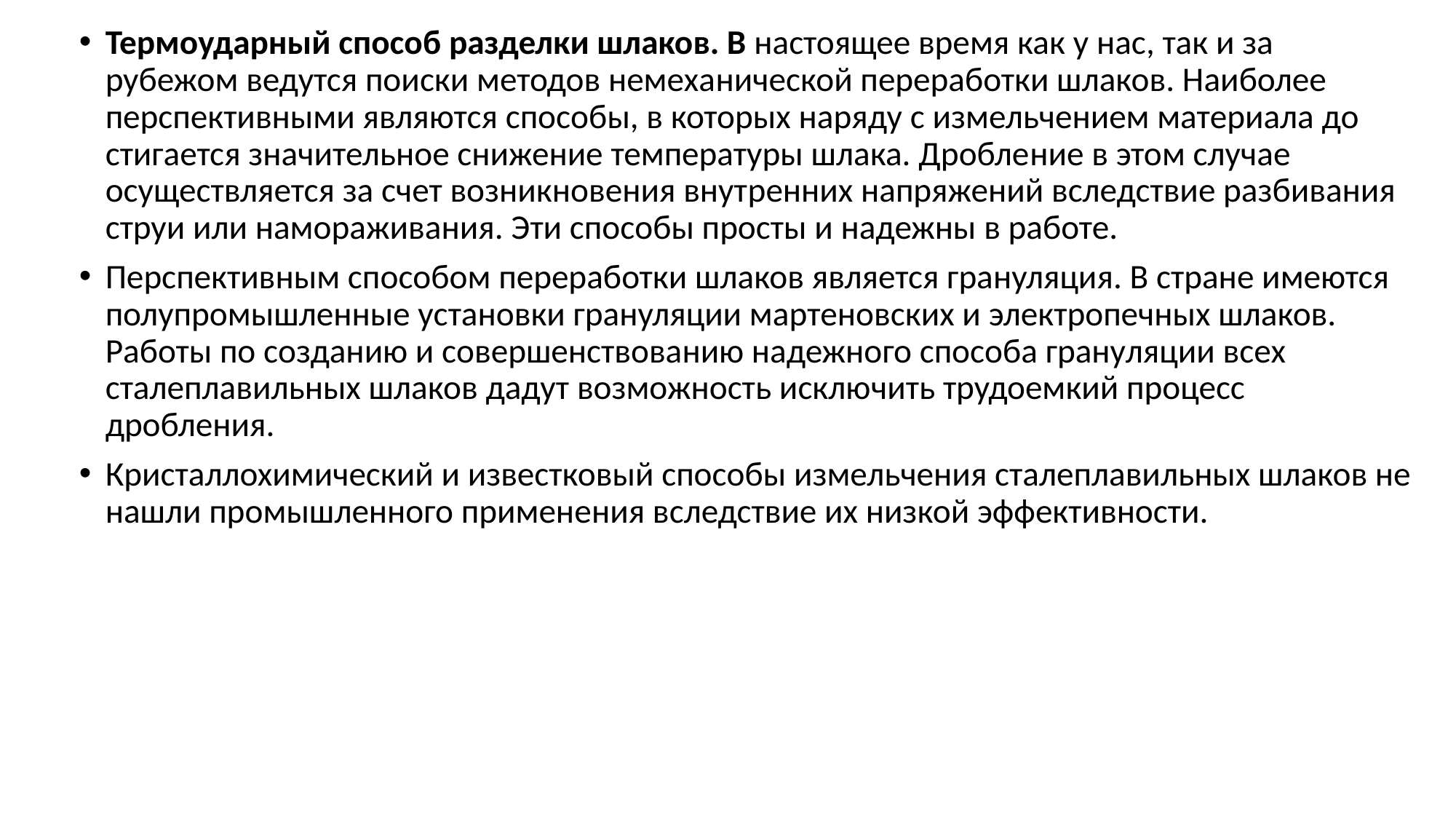

Термоударный способ разделки шлаков. В настоящее вре­мя как у нас, так и за рубежом ведутся поиски методов немеха­нической переработки шлаков. Наиболее перспективными являют­ся способы, в которых наряду с измельчением материала до­стигается значительное снижение температуры шлака. Дробле­ние в этом случае осуществляется за счет возникновения внут­ренних напряжений вследствие разбивания струи или намора­живания. Эти способы просты и надежны в работе.
Перспективным способом переработки шлаков является грануляция. В стране имеются полупромышленные установки грануляции мартеновских и электропечных шлаков. Работы по созданию и совершенствованию надежного способа грану­ляции всех сталеплавильных шлаков дадут возможность исклю­чить трудоемкий процесс дробления.
Кристаллохимический и известковый способы измельчения сталеплавильных шлаков не нашли промышленного примене­ния вследствие их низкой эффективности.